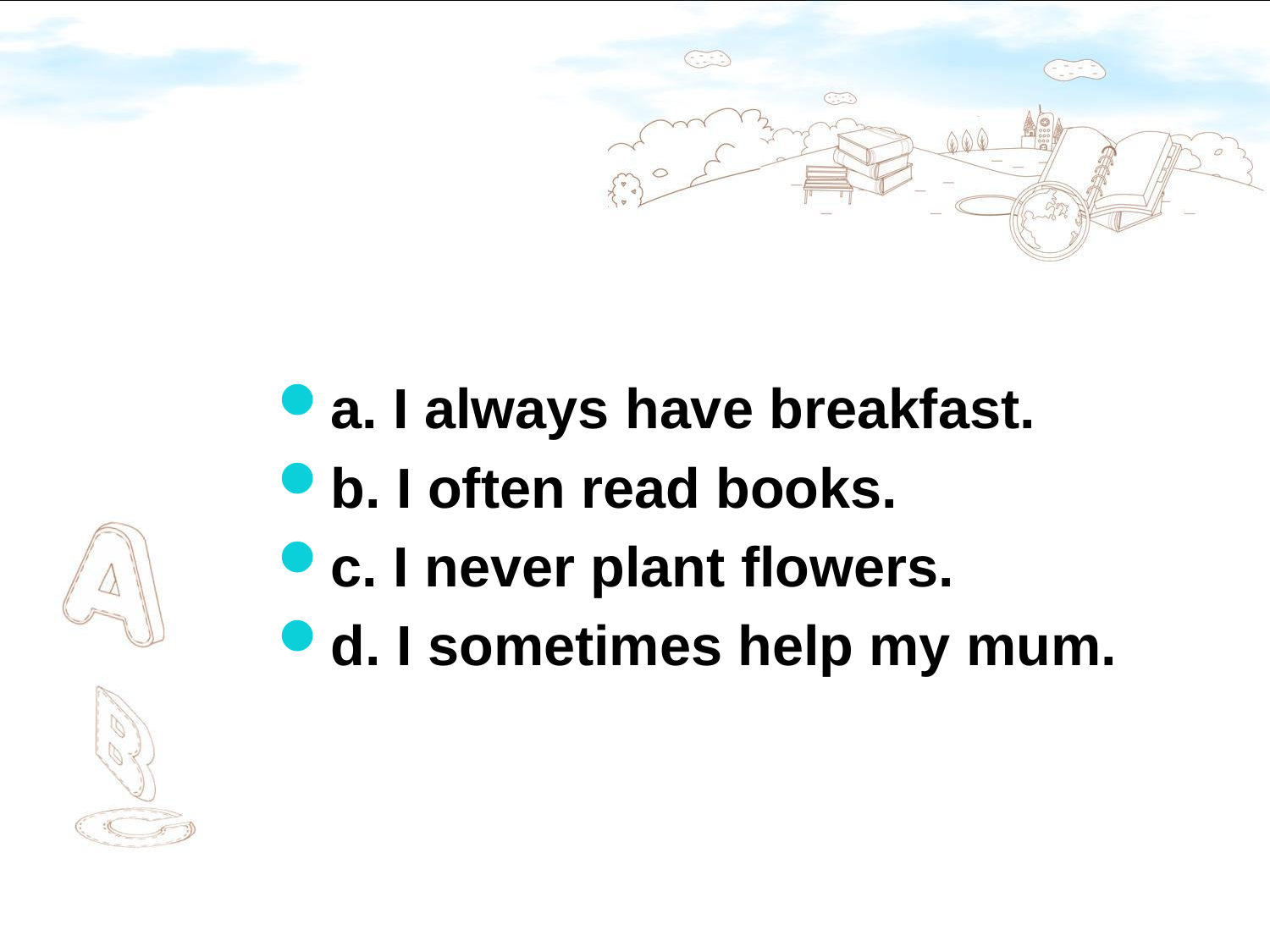

a. I always have breakfast.
b. I often read books.
c. I never plant flowers.
d. I sometimes help my mum.